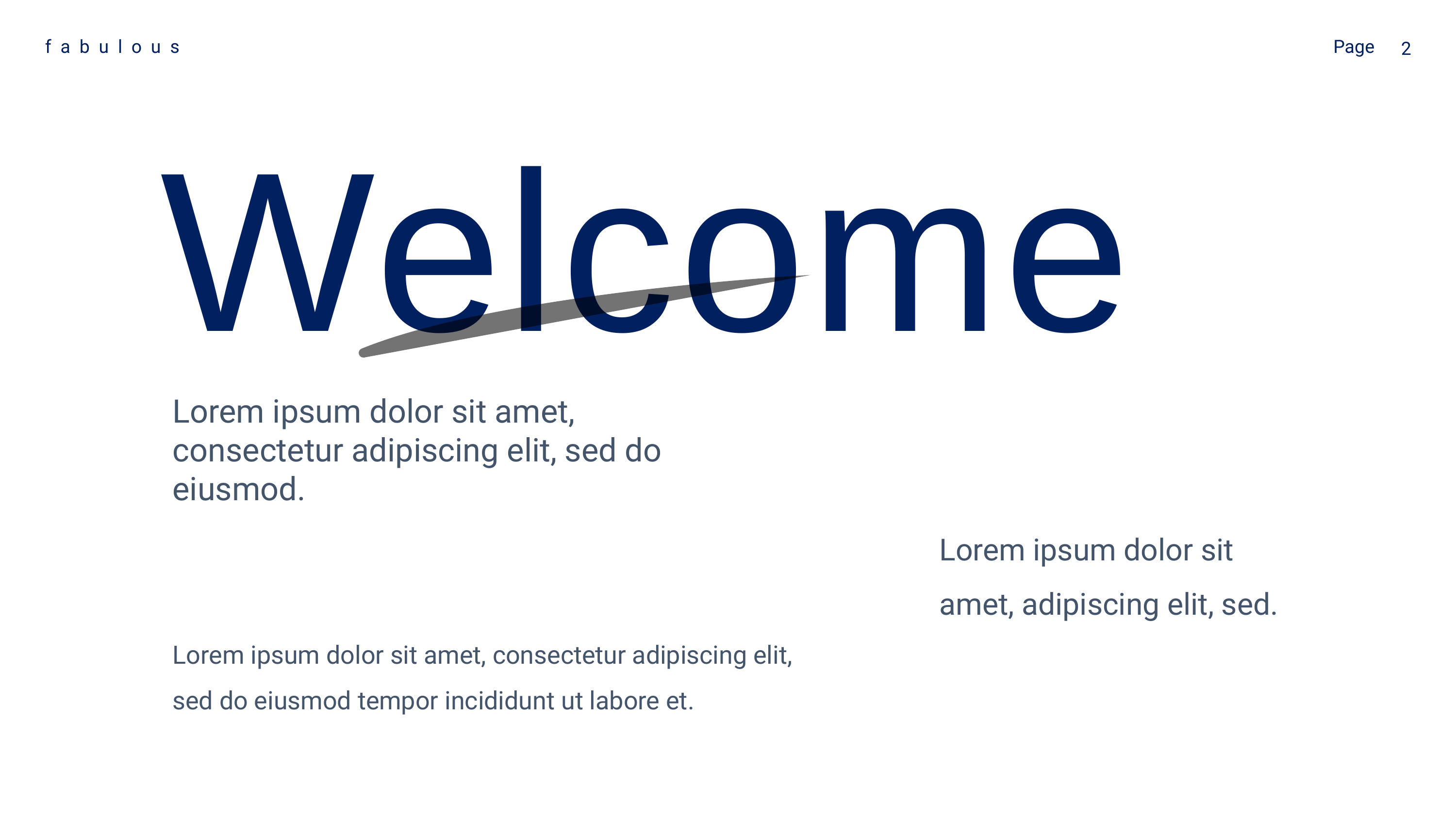

Welcome

Lorem ipsum dolor sit amet, consectetur adipiscing elit, sed do eiusmod.
Lorem ipsum dolor sit amet, adipiscing elit, sed.
Lorem ipsum dolor sit amet, consectetur adipiscing elit, sed do eiusmod tempor incididunt ut labore et.